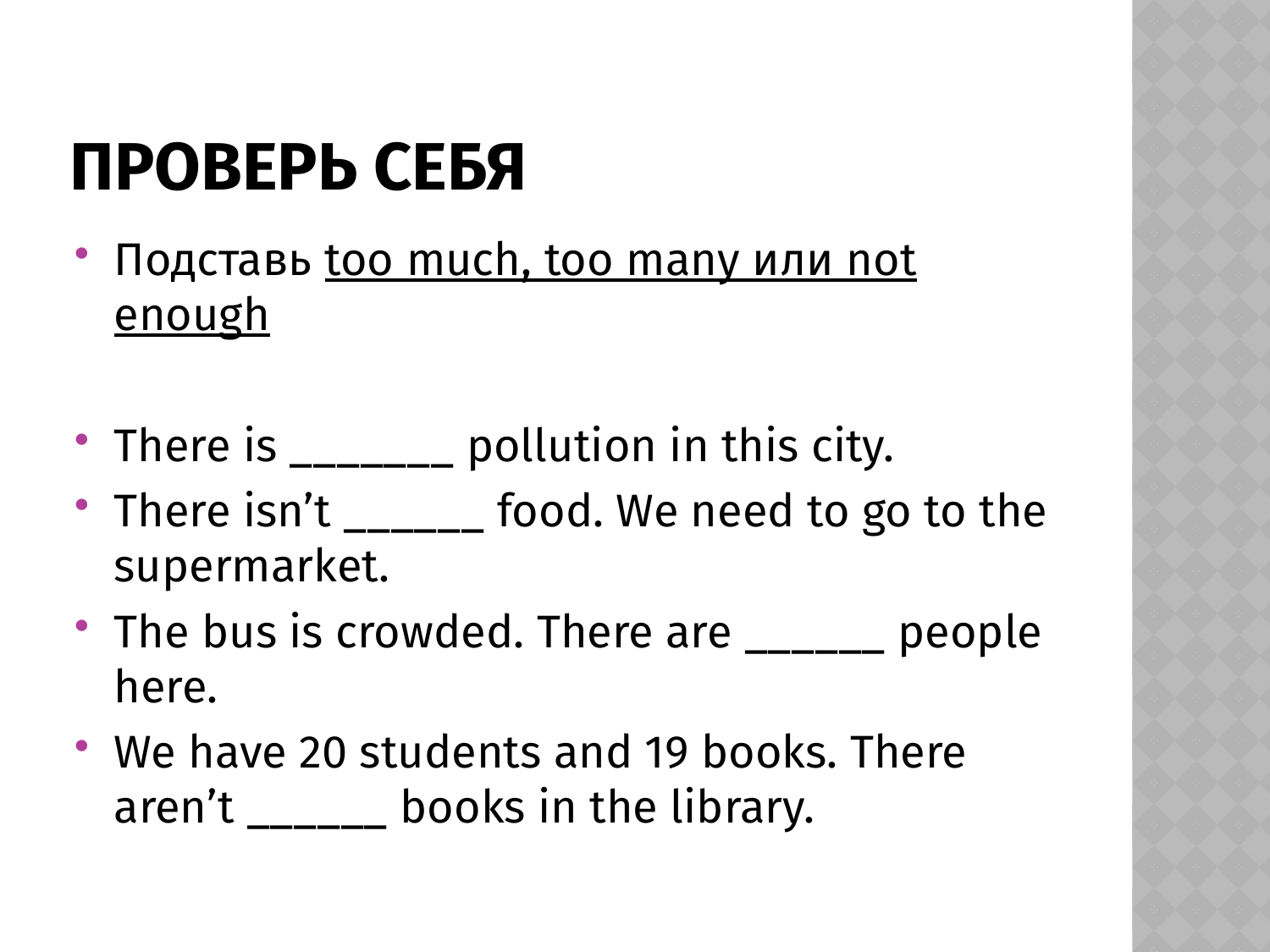

# Проверь себя
Подставь too much, too many или not enough

There is _______ pollution in this city.
There isn’t ______ food. We need to go to the supermarket.
The bus is crowded. There are ______ people here.
We have 20 students and 19 books. There aren’t ______ books in the library.